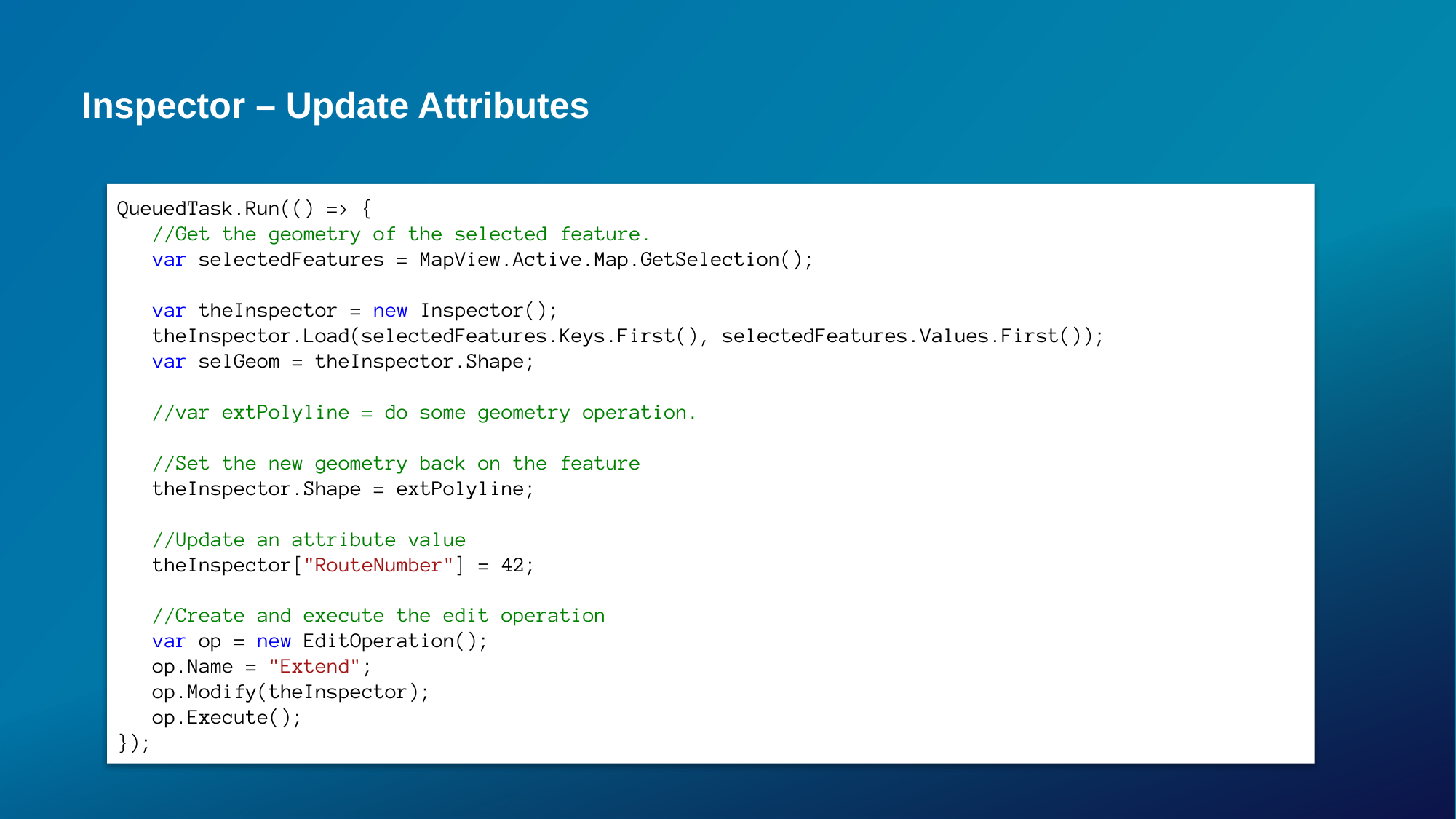

# Inspector – Update Attributes
QueuedTask.Run(() => {
   //Get the geometry of the selected feature.
   var selectedFeatures = MapView.Active.Map.GetSelection();

   var theInspector = new Inspector();
   theInspector.Load(selectedFeatures.Keys.First(), selectedFeatures.Values.First());
   var selGeom = theInspector.Shape;

   //var extPolyline = do some geometry operation.

   //Set the new geometry back on the feature
   theInspector.Shape = extPolyline;

   //Update an attribute value
   theInspector["RouteNumber"] = 42;

   //Create and execute the edit operation
   var op = new EditOperation();
   op.Name = "Extend";
   op.Modify(theInspector);
   op.Execute();
});